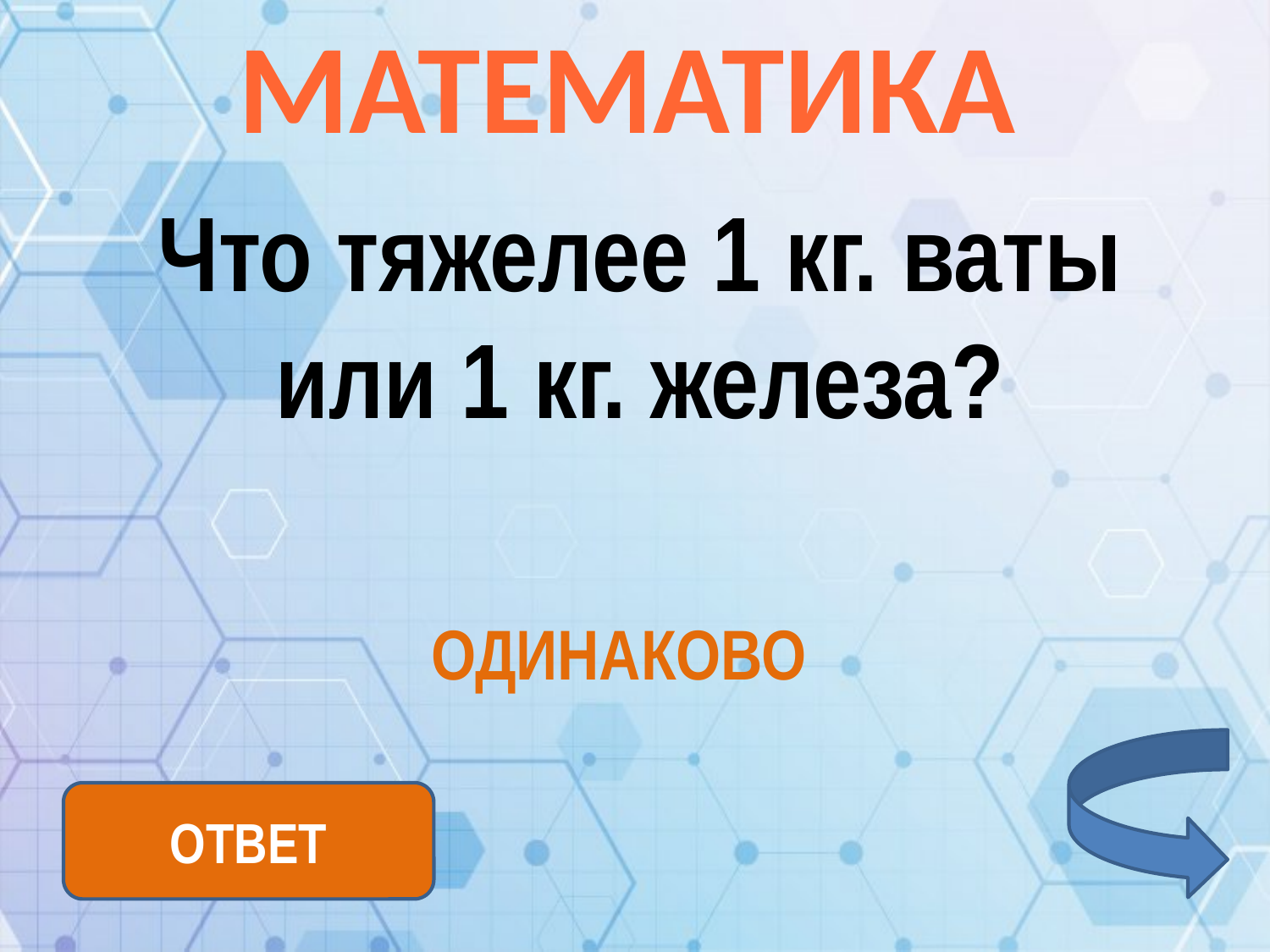

МАТЕМАТИКА
Что тяжелее 1 кг. ваты или 1 кг. железа?

ОДИНАКОВО

ОТВЕТ